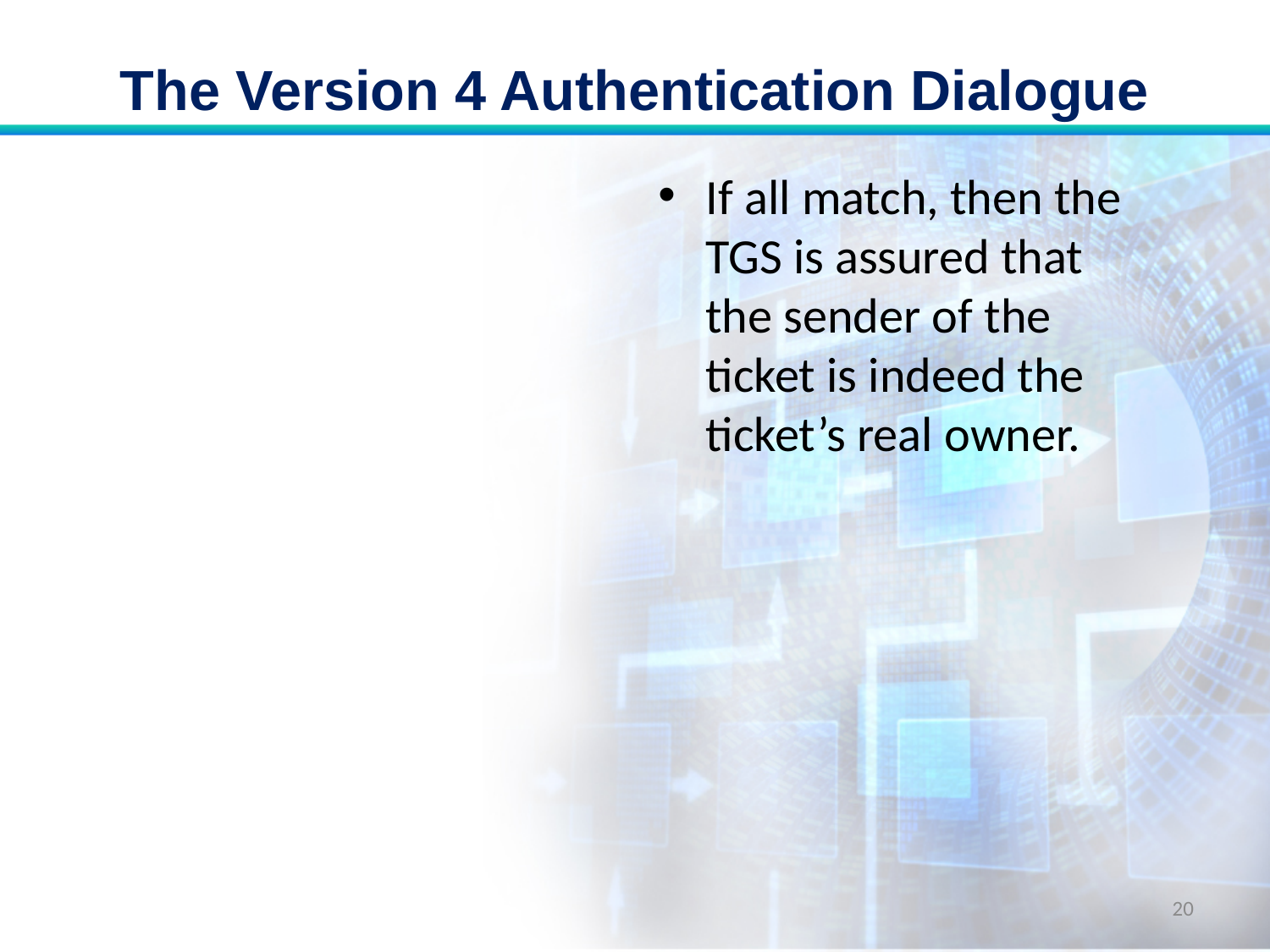

# The Version 4 Authentication Dialogue
If all match, then the TGS is assured that the sender of the ticket is indeed the ticket’s real owner.
20